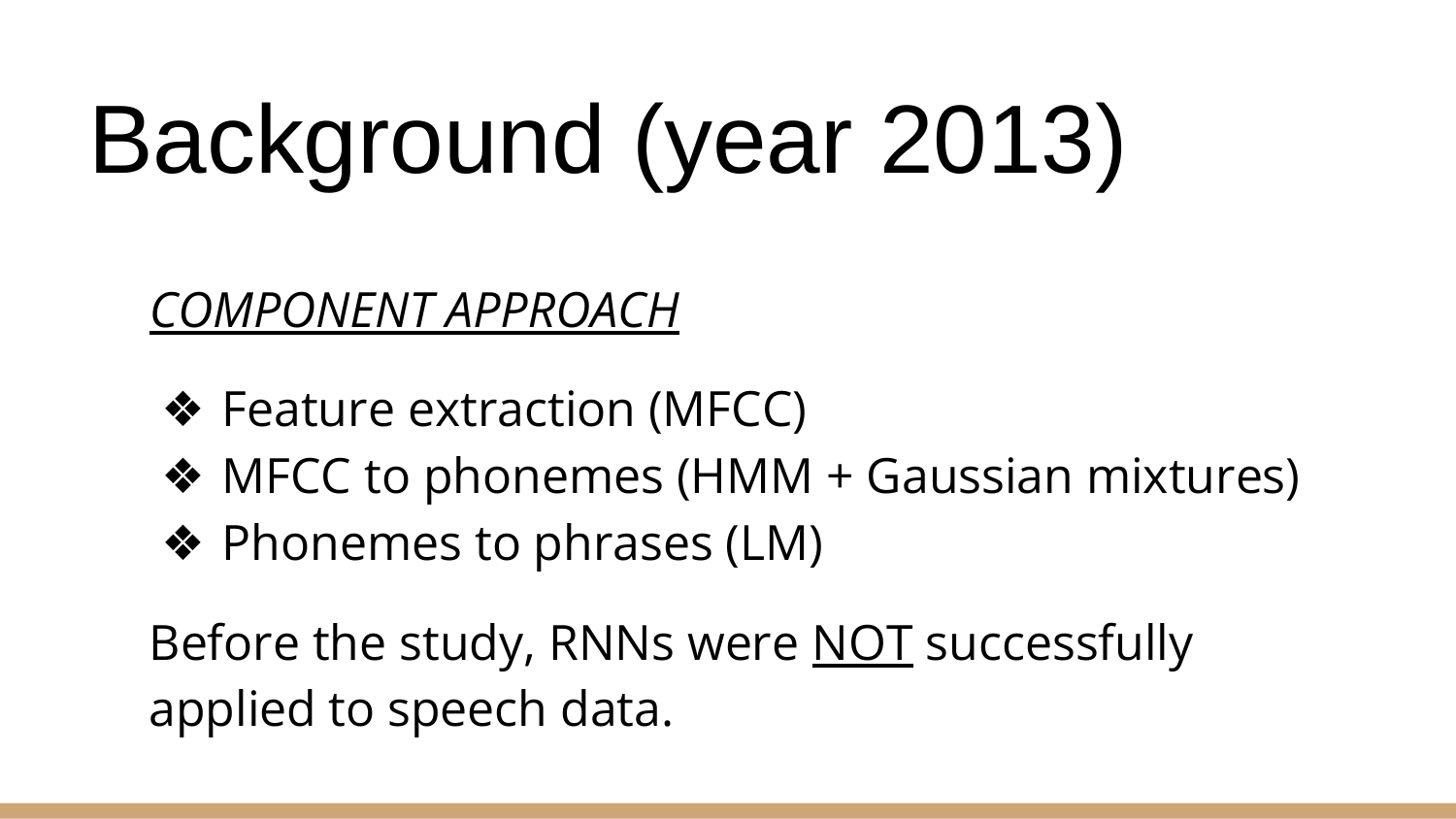

# Background (year 2013)
COMPONENT APPROACH
Feature extraction (MFCC)
MFCC to phonemes (HMM + Gaussian mixtures)
Phonemes to phrases (LM)
Before the study, RNNs were NOT successfully applied to speech data.